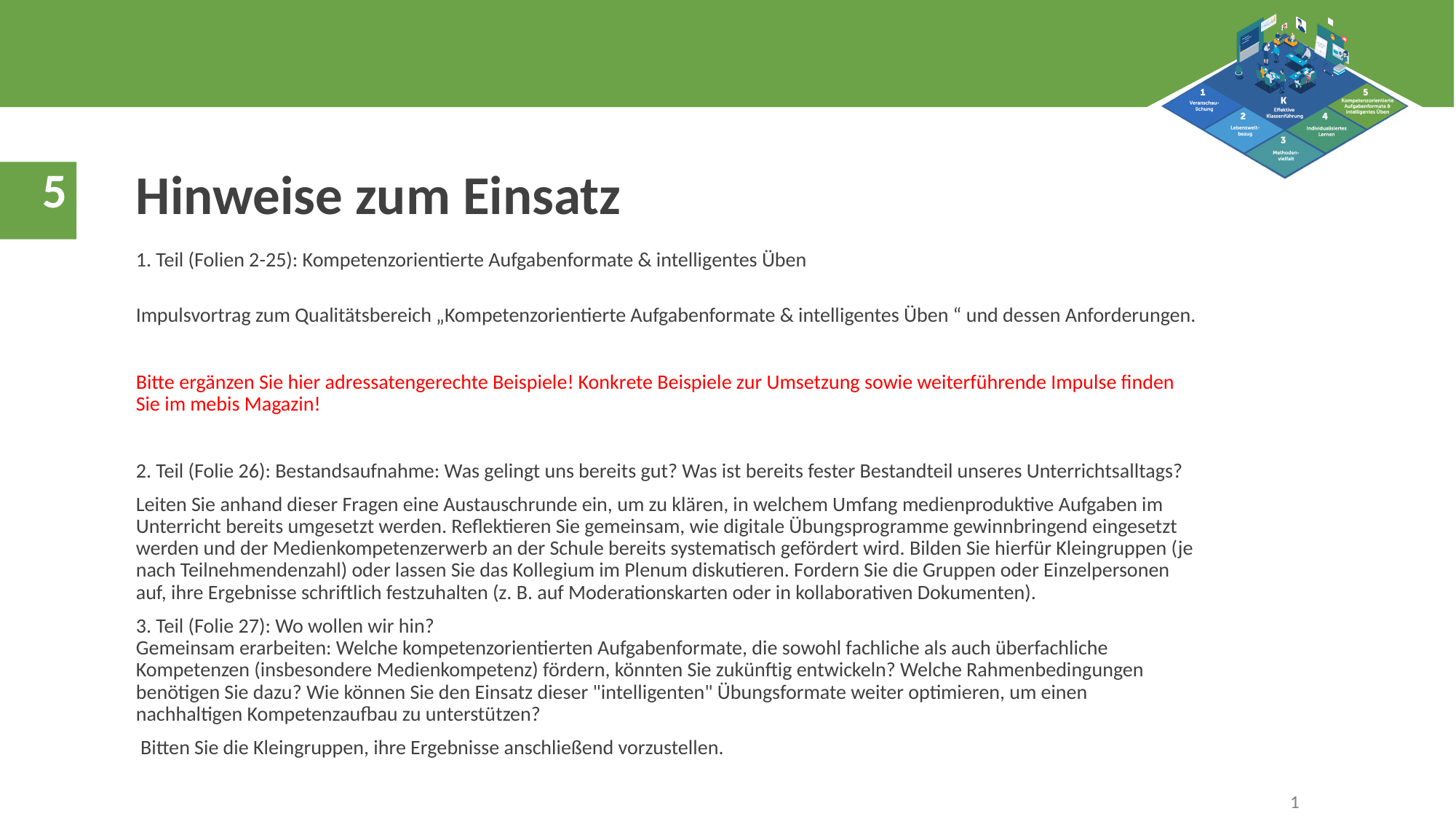

Hinweise zum Einsatz
1. Teil (Folien 2-25): Kompetenzorientierte Aufgabenformate & intelligentes Üben
Impulsvortrag zum Qualitätsbereich „Kompetenzorientierte Aufgabenformate & intelligentes Üben “ und dessen Anforderungen.

Bitte ergänzen Sie hier adressatengerechte Beispiele! Konkrete Beispiele zur Umsetzung sowie weiterführende Impulse finden Sie im mebis Magazin!

2. Teil (Folie 26): Bestandsaufnahme: Was gelingt uns bereits gut? Was ist bereits fester Bestandteil unseres Unterrichtsalltags?
Leiten Sie anhand dieser Fragen eine Austauschrunde ein, um zu klären, in welchem Umfang medienproduktive Aufgaben im Unterricht bereits umgesetzt werden. Reflektieren Sie gemeinsam, wie digitale Übungsprogramme gewinnbringend eingesetzt werden und der Medienkompetenzerwerb an der Schule bereits systematisch gefördert wird. Bilden Sie hierfür Kleingruppen (je nach Teilnehmendenzahl) oder lassen Sie das Kollegium im Plenum diskutieren. Fordern Sie die Gruppen oder Einzelpersonen auf, ihre Ergebnisse schriftlich festzuhalten (z. B. auf Moderationskarten oder in kollaborativen Dokumenten).
3. Teil (Folie 27): Wo wollen wir hin?
Gemeinsam erarbeiten: Welche kompetenzorientierten Aufgabenformate, die sowohl fachliche als auch überfachliche Kompetenzen (insbesondere Medienkompetenz) fördern, könnten Sie zukünftig entwickeln? Welche Rahmenbedingungen benötigen Sie dazu? Wie können Sie den Einsatz dieser "intelligenten" Übungsformate weiter optimieren, um einen nachhaltigen Kompetenzaufbau zu unterstützen?
 Bitten Sie die Kleingruppen, ihre Ergebnisse anschließend vorzustellen.

1